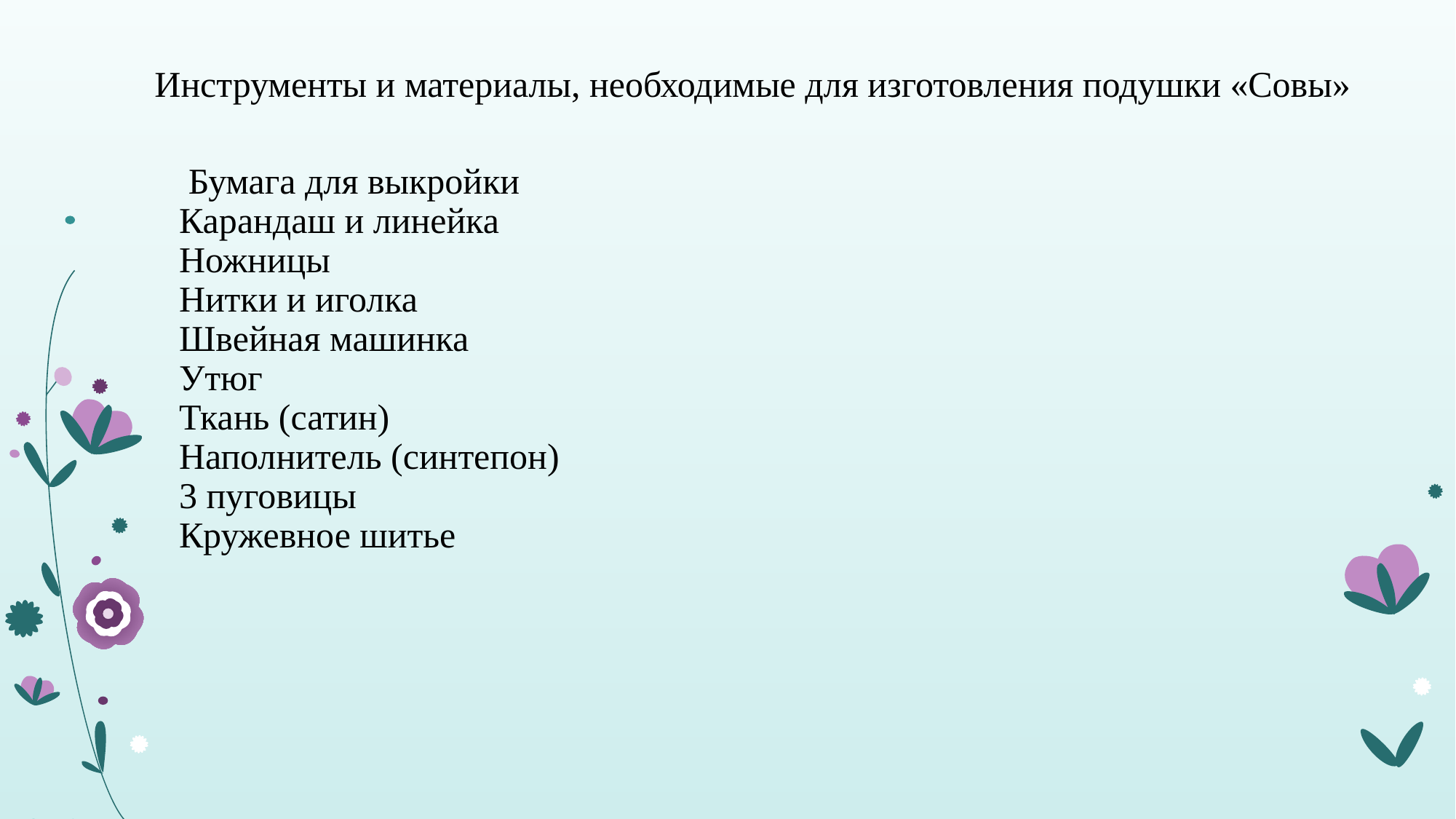

Инструменты и материалы, необходимые для изготовления подушки «Совы»

 Бумага для выкройки
Карандаш и линейка
Ножницы
Нитки и иголка
Швейная машинка
Утюг
Ткань (сатин)
Наполнитель (синтепон)
3 пуговицы
Кружевное шитье